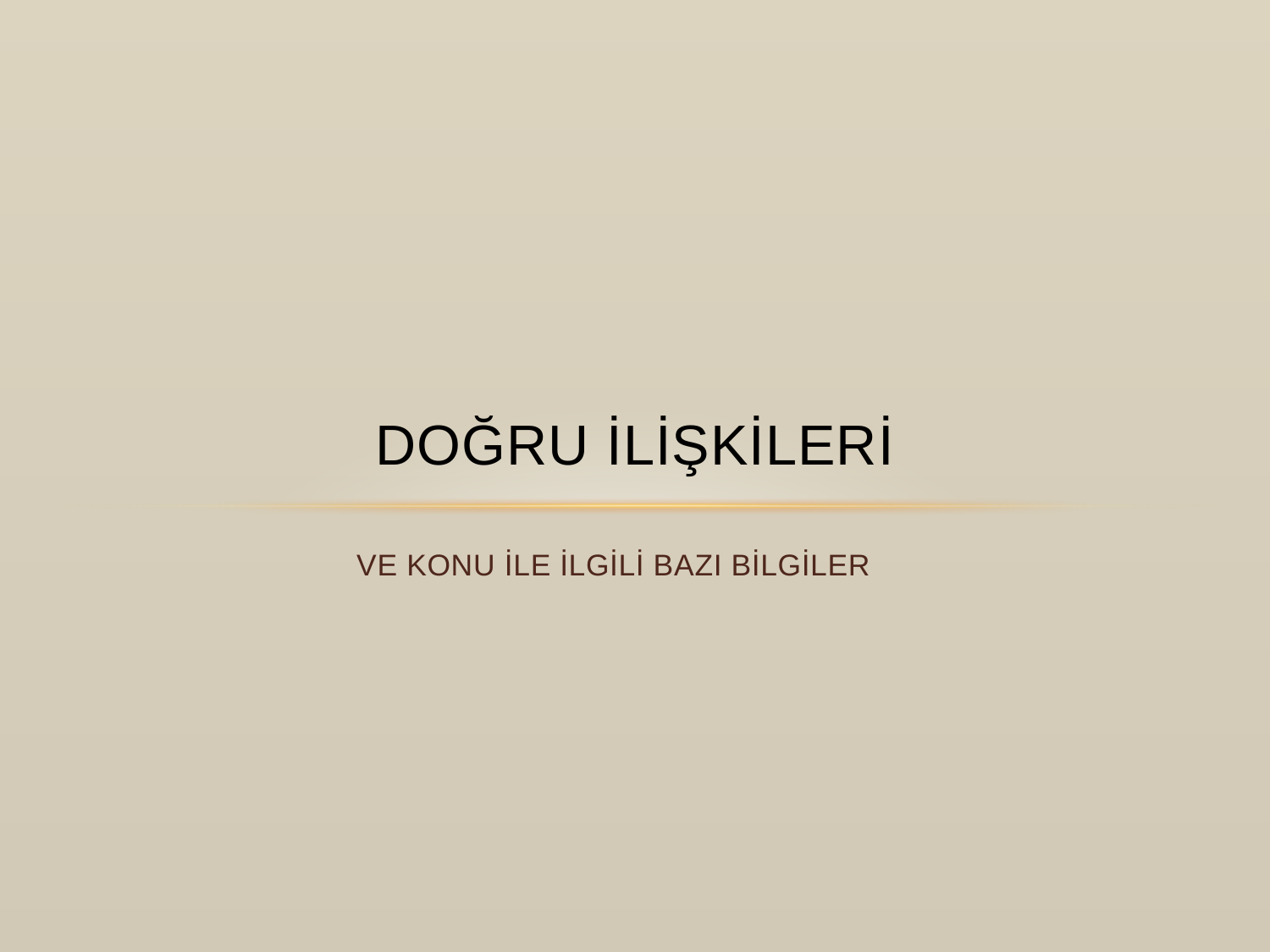

# DOĞRU İLİŞKİLERİ
VE KONU İLE İLGİLİ BAZI BİLGİLER